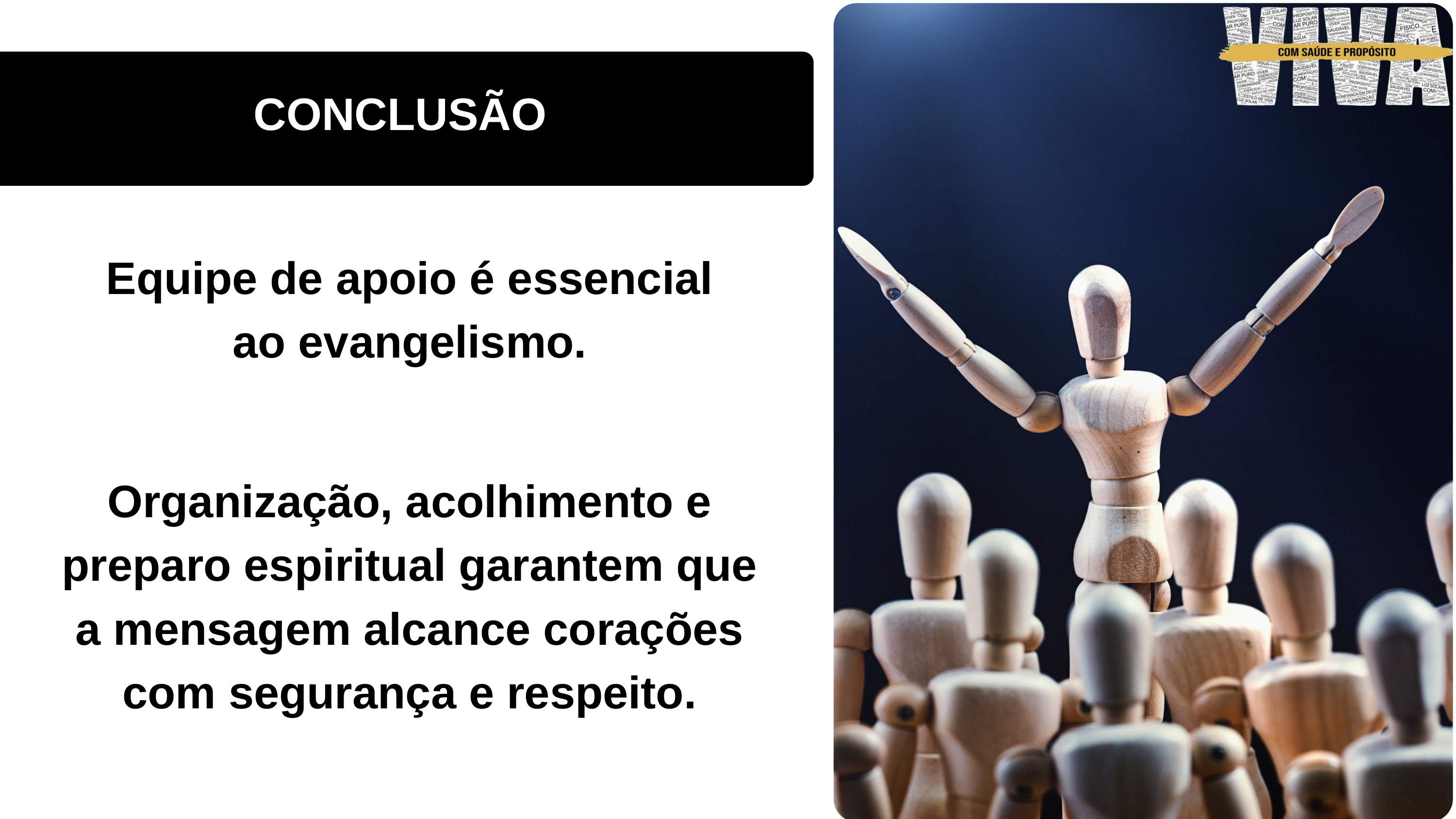

CONCLUSÃO

Equipe de apoio é essencial ao evangelismo.
Organização, acolhimento e preparo espiritual garantem que a mensagem alcance corações com segurança e respeito.